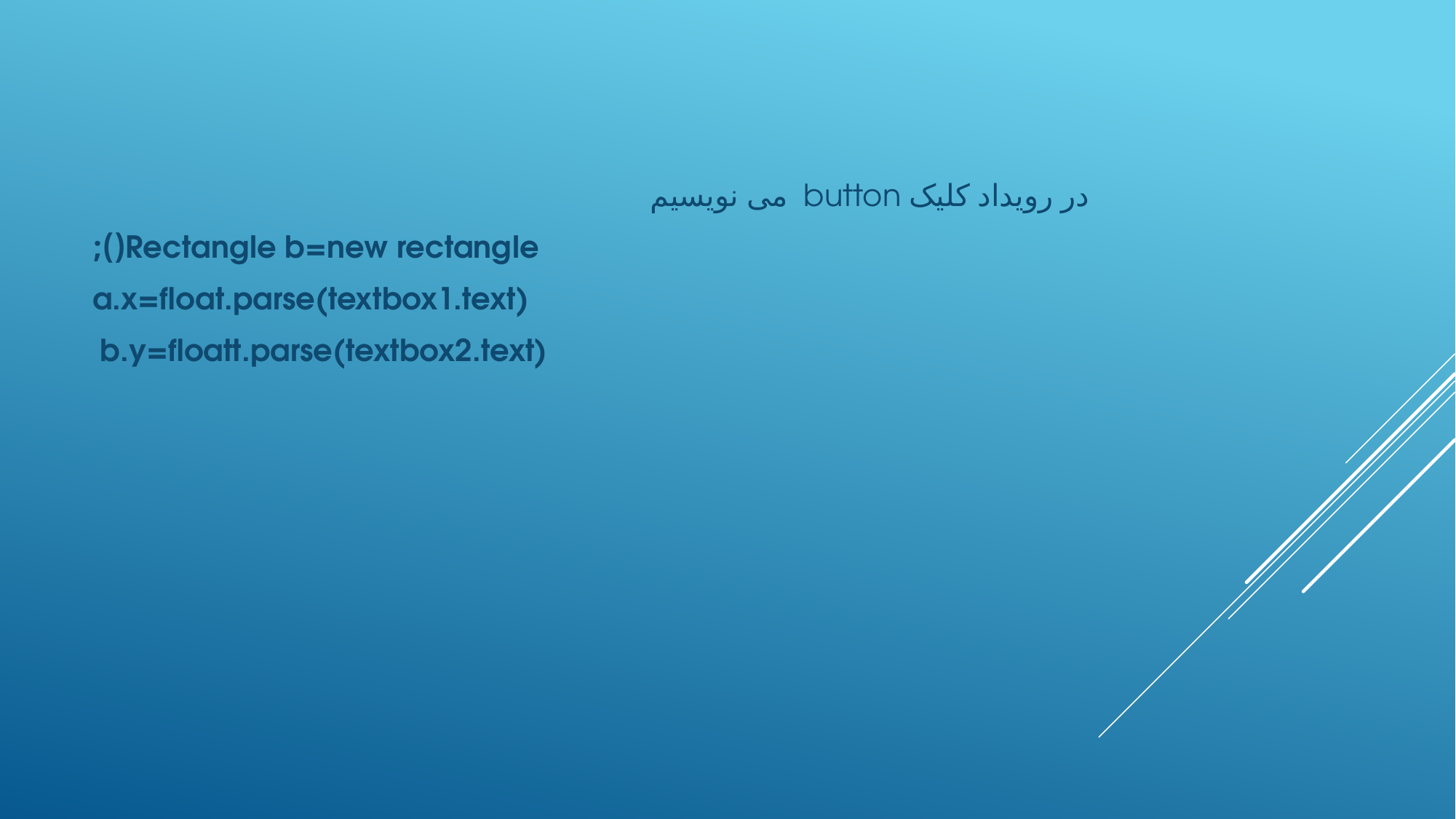

در رویداد کلیک button  می نویسیم
Rectangle b=new rectangle();
a.x=float.parse(textbox1.text)
b.y=floatt.parse(textbox2.text)